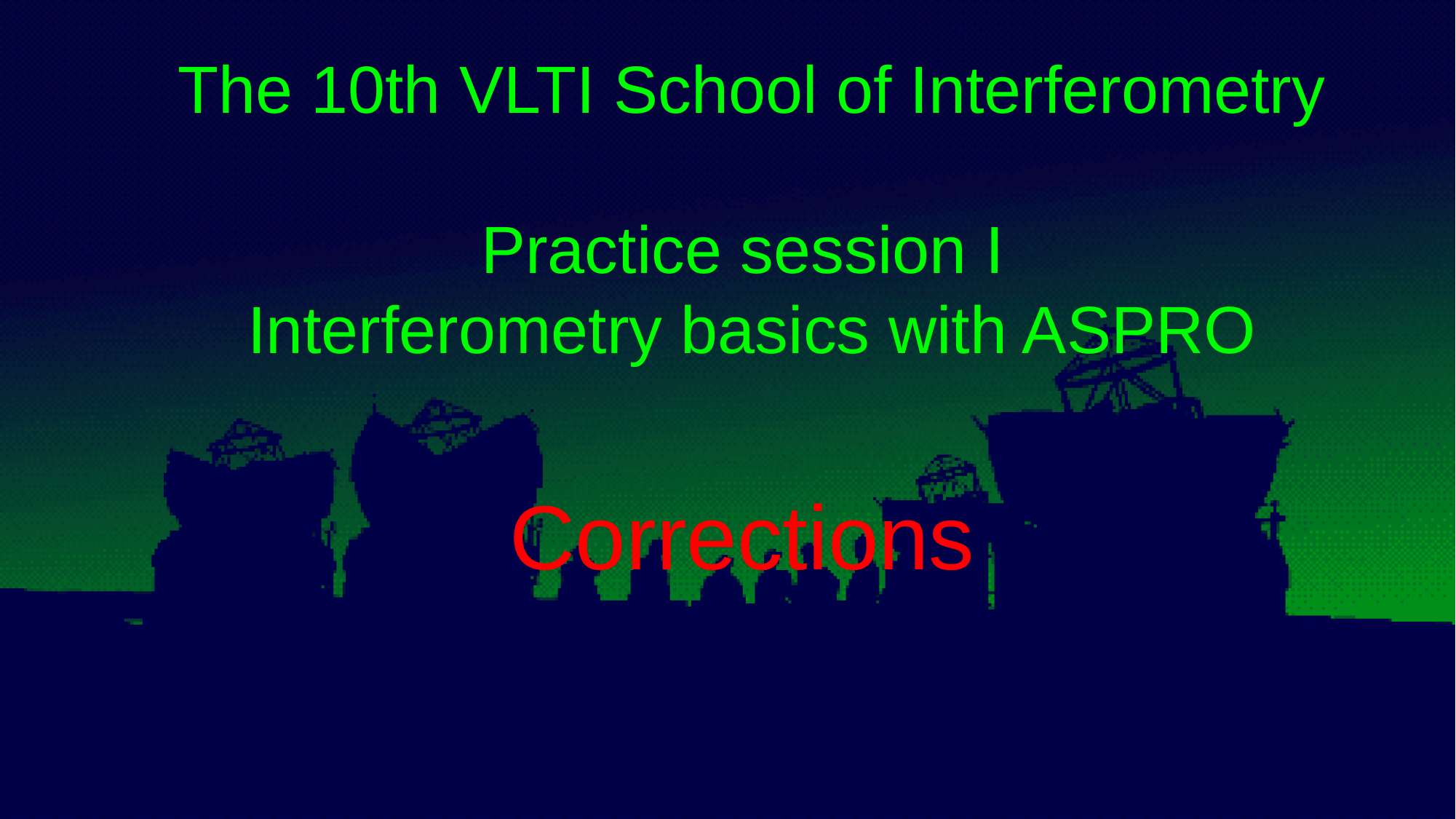

The 10th VLTI School of Interferometry

Practice session I
Interferometry basics with ASPRO
Corrections